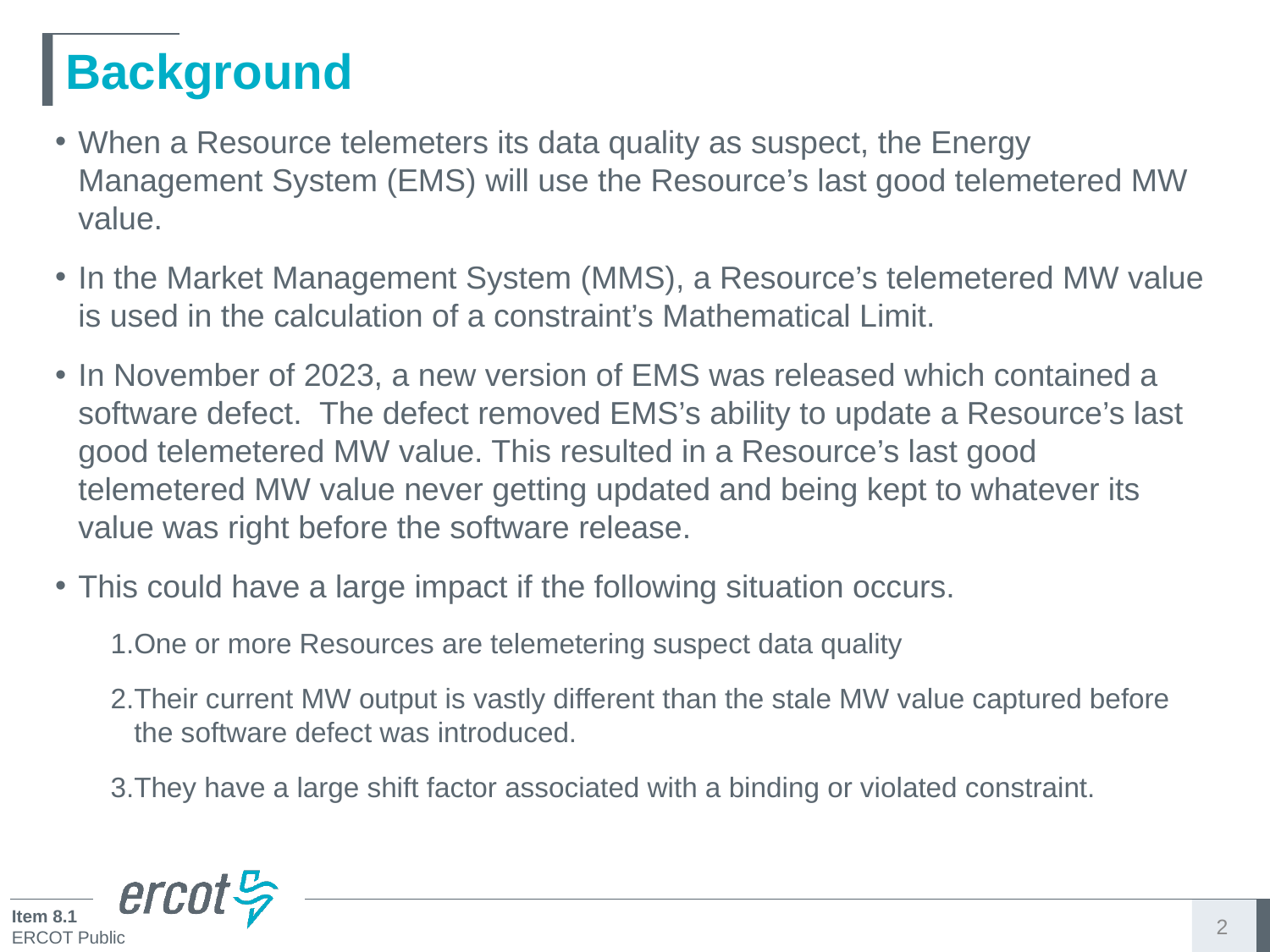

# Background
When a Resource telemeters its data quality as suspect, the Energy Management System (EMS) will use the Resource’s last good telemetered MW value.
In the Market Management System (MMS), a Resource’s telemetered MW value is used in the calculation of a constraint’s Mathematical Limit.
In November of 2023, a new version of EMS was released which contained a software defect.  The defect removed EMS’s ability to update a Resource’s last good telemetered MW value. This resulted in a Resource’s last good telemetered MW value never getting updated and being kept to whatever its value was right before the software release.
This could have a large impact if the following situation occurs.
One or more Resources are telemetering suspect data quality
Their current MW output is vastly different than the stale MW value captured before the software defect was introduced.
They have a large shift factor associated with a binding or violated constraint.
2